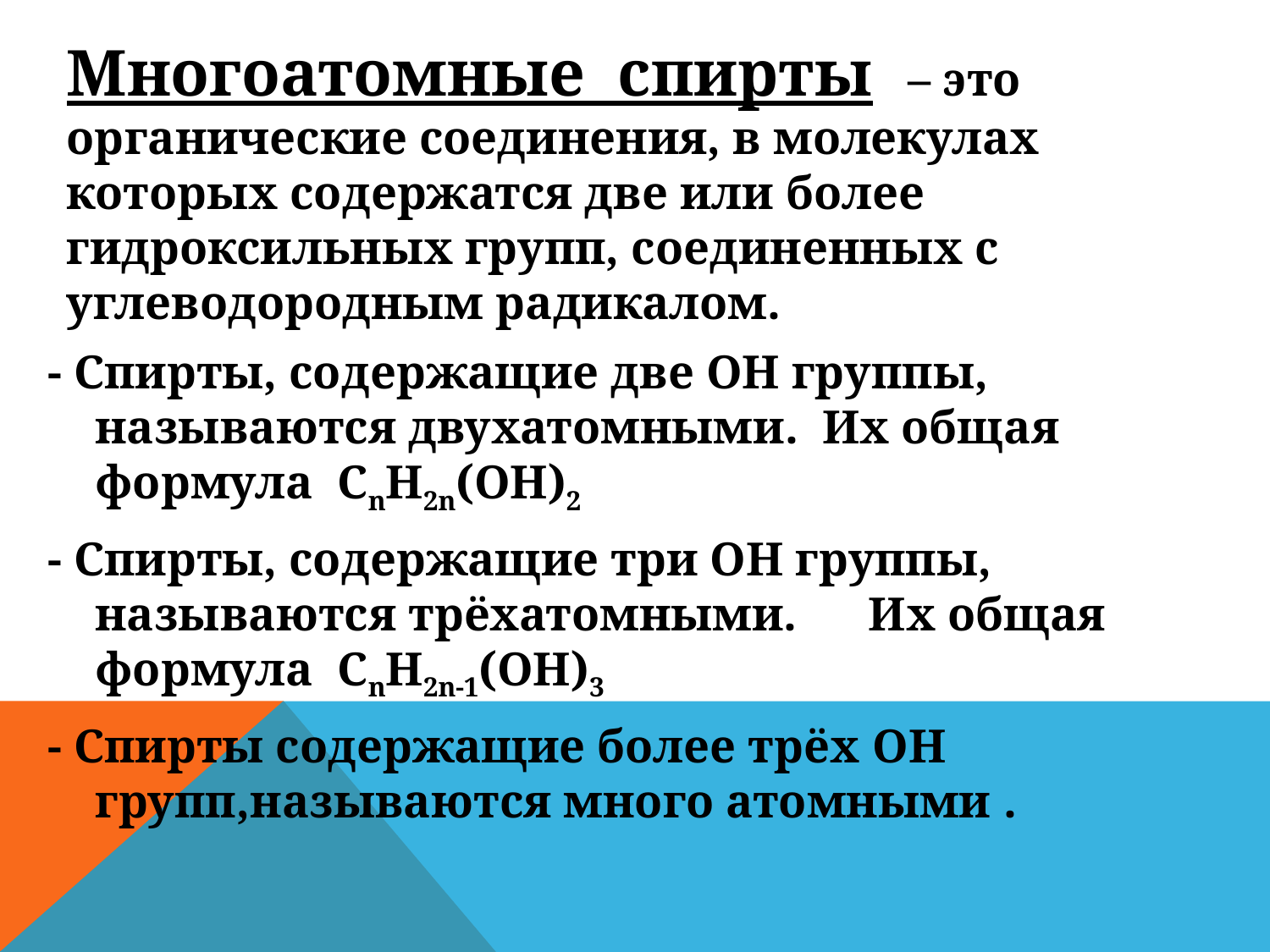

Многоатомные  спирты   – это органические соединения, в молекулах которых содержатся две или более гидроксильных групп, соединенных с углеводородным радикалом.
- Спирты, содержащие две ОН группы, называются двухатомными.  Их общая формула  СnН2n(ОН)2
- Спирты, содержащие три ОН группы, называются трёхатомными.      Их общая формула  СnН2n-1(ОН)3
- Спирты содержащие более трёх OH групп,называются много атомными .